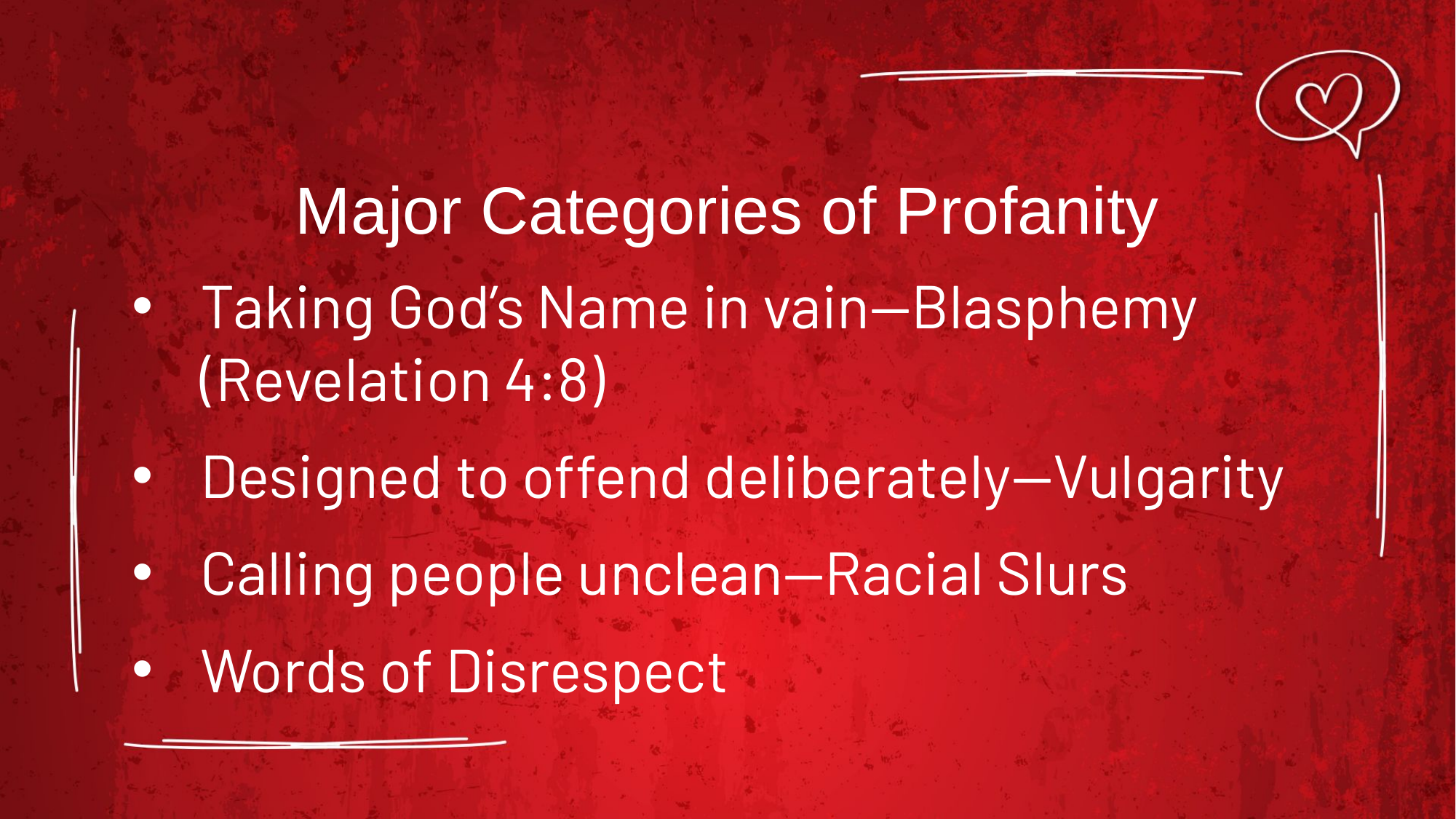

# Major Categories of Profanity
Taking God’s Name in vain—Blasphemy (Revelation 4:8)
Designed to offend deliberately—Vulgarity
Calling people unclean—Racial Slurs
Words of Disrespect